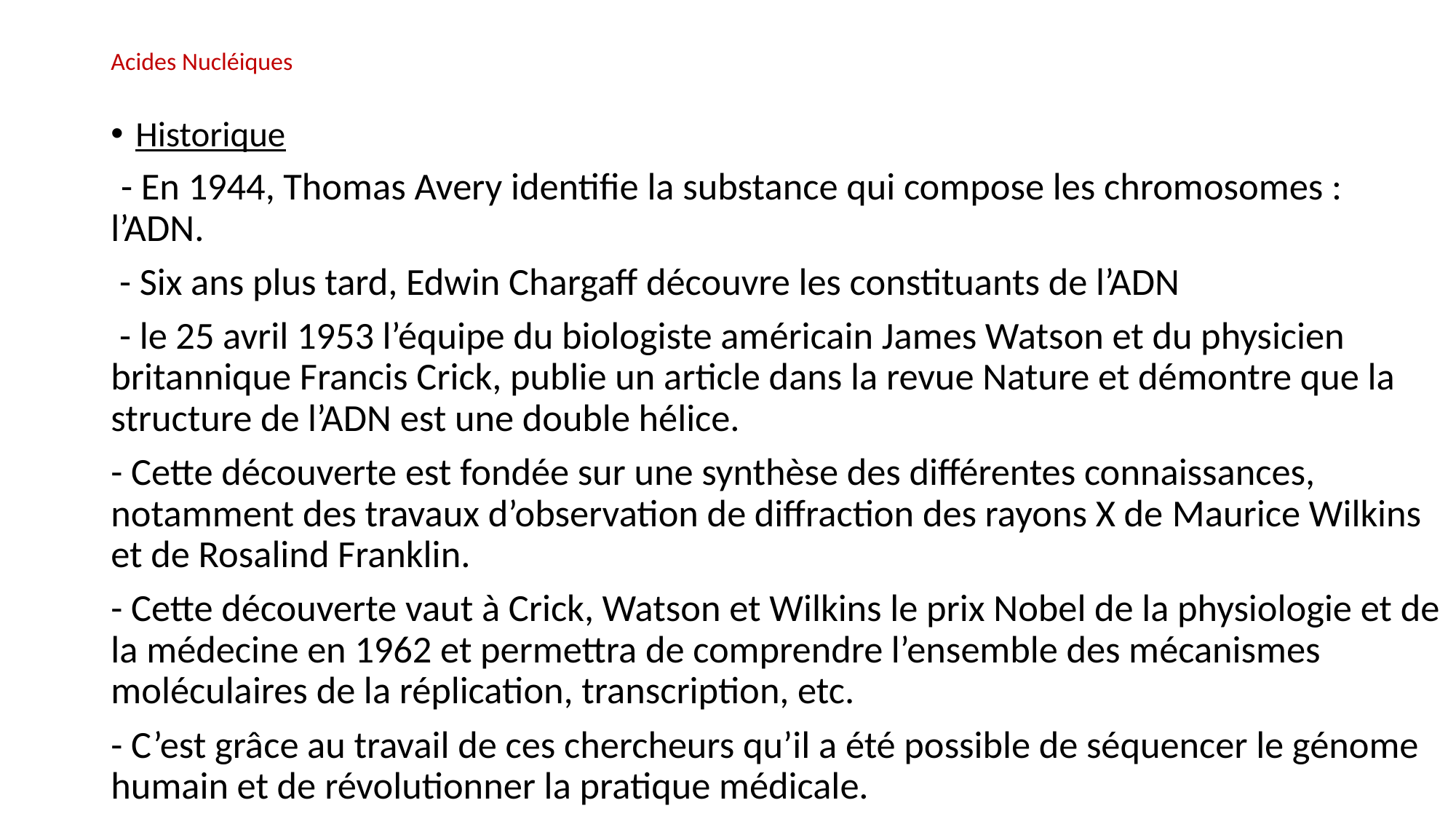

# Acides Nucléiques
Historique
 - En 1944, Thomas Avery identifie la substance qui compose les chromosomes : l’ADN.
 - Six ans plus tard, Edwin Chargaff découvre les constituants de l’ADN
 - le 25 avril 1953 l’équipe du biologiste américain James Watson et du physicien britannique Francis Crick, publie un article dans la revue Nature et démontre que la structure de l’ADN est une double hélice.
- Cette découverte est fondée sur une synthèse des différentes connaissances, notamment des travaux d’observation de diffraction des rayons X de Maurice Wilkins et de Rosalind Franklin.
- Cette découverte vaut à Crick, Watson et Wilkins le prix Nobel de la physiologie et de la médecine en 1962 et permettra de comprendre l’ensemble des mécanismes moléculaires de la réplication, transcription, etc.
- C’est grâce au travail de ces chercheurs qu’il a été possible de séquencer le génome humain et de révolutionner la pratique médicale.